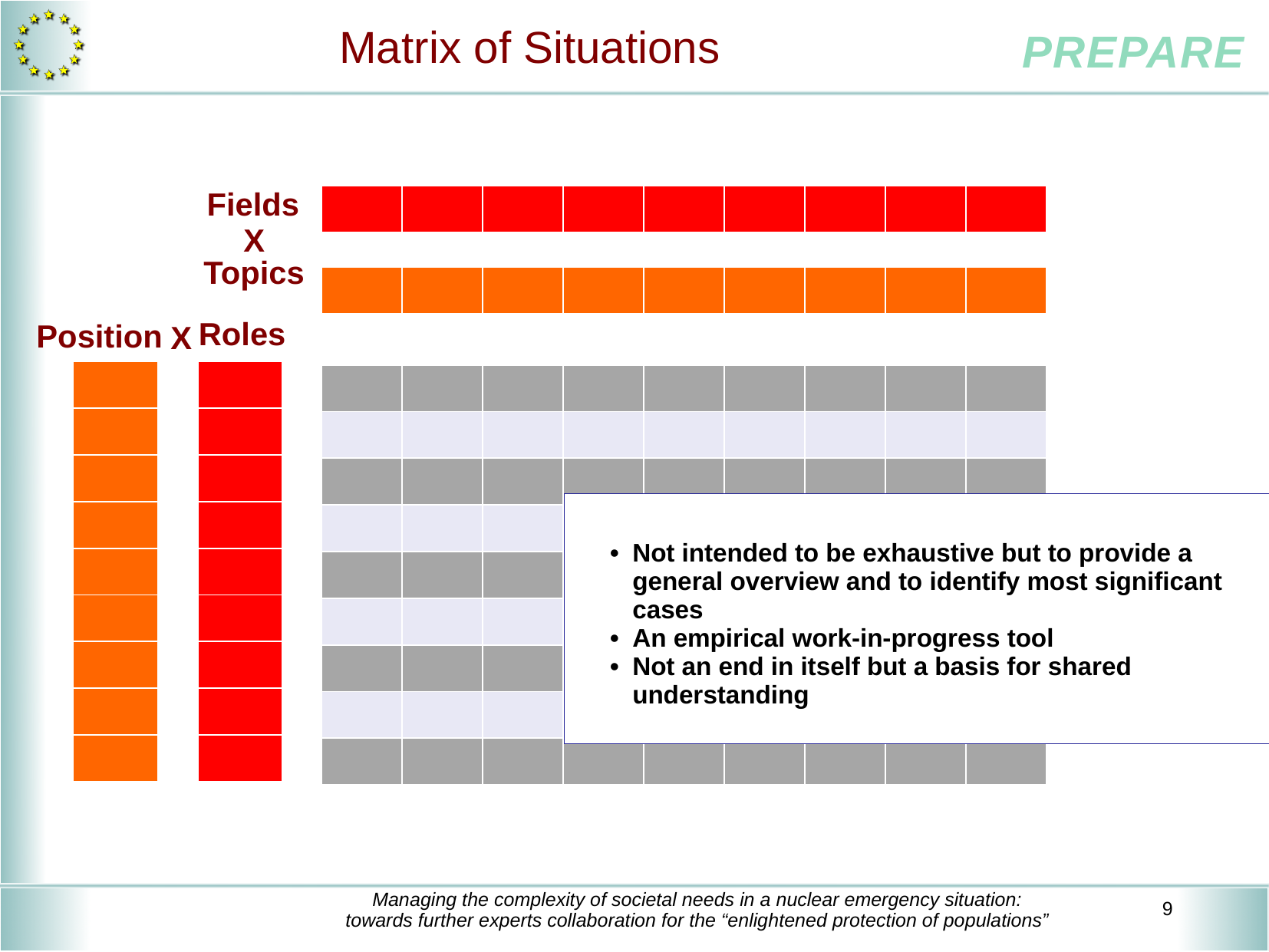

# Matrix of Situations

Fields
|  |  |  |  |  |  |  |  |  |
| --- | --- | --- | --- | --- | --- | --- | --- | --- |
X
Topics
|  |  |  |  |  |  |  |  |  |
| --- | --- | --- | --- | --- | --- | --- | --- | --- |
Roles
Positions
X
|  |
| --- |
|  |
|  |
|  |
|  |
|  |
|  |
|  |
|  |
|  |
| --- |
|  |
|  |
|  |
|  |
|  |
|  |
|  |
|  |
|  |  |  |  |  |  |  |  |  |
| --- | --- | --- | --- | --- | --- | --- | --- | --- |
|  |  |  |  |  |  |  |  |  |
|  |  |  |  |  |  |  |  |  |
|  |  |  |  |  |  |  |  |  |
|  |  |  |  |  |  |  |  |  |
|  |  |  |  |  |  |  |  |  |
|  |  |  |  |  |  |  |  |  |
|  |  |  |  |  |  |  |  |  |
|  |  |  |  |  |  |  |  |  |
•	Not intended to be exhaustive but to provide a general overview and to identify most significant cases
•	An empirical work-in-progress tool
•	Not an end in itself but a basis for shared understanding